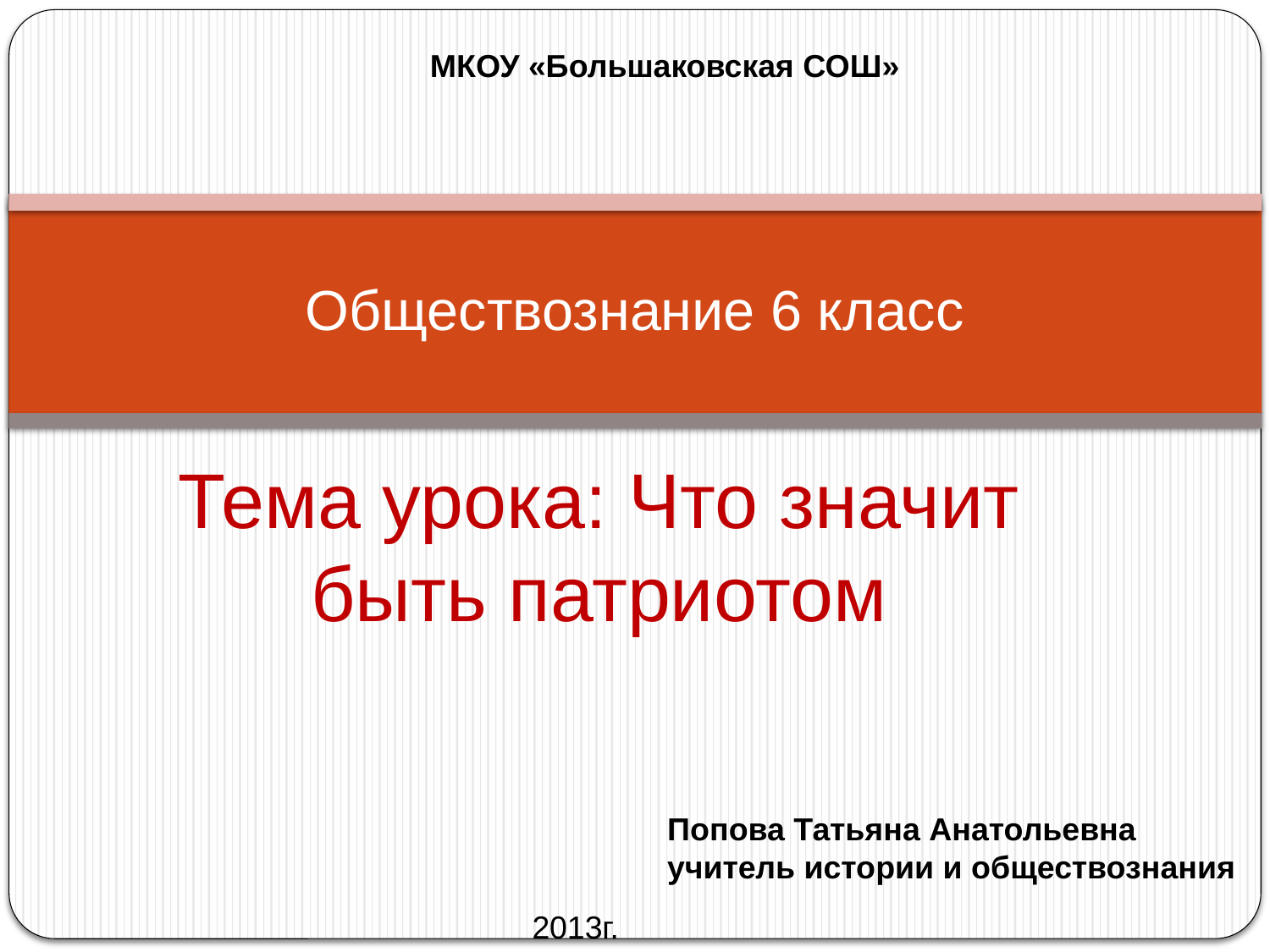

МКОУ «Большаковская СОШ»
# Обществознание 6 класс
Тема урока: Что значит быть патриотом
Попова Татьяна Анатольевна
учитель истории и обществознания
2013г.